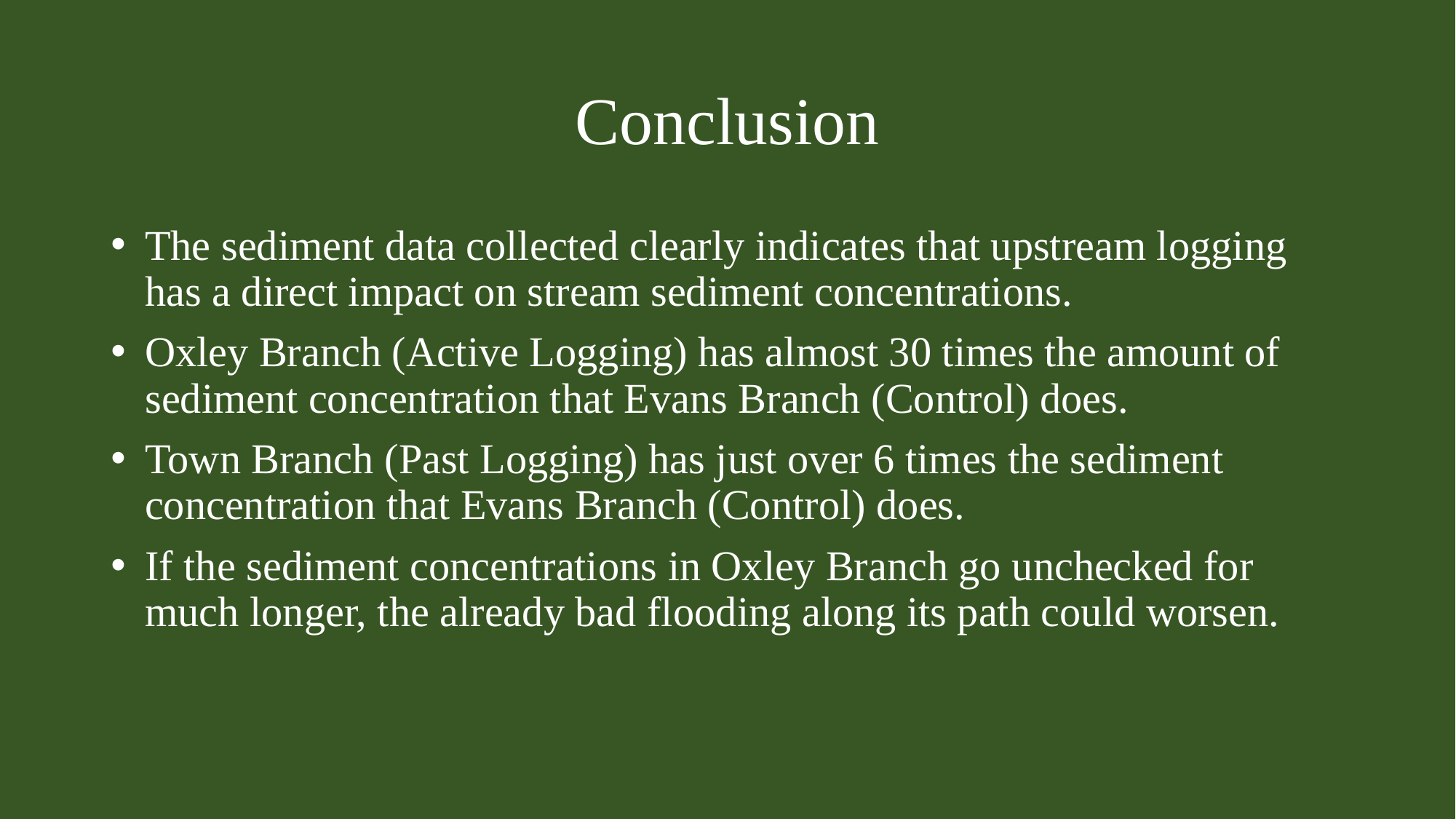

# Conclusion
The sediment data collected clearly indicates that upstream logging has a direct impact on stream sediment concentrations.
Oxley Branch (Active Logging) has almost 30 times the amount of sediment concentration that Evans Branch (Control) does.
Town Branch (Past Logging) has just over 6 times the sediment concentration that Evans Branch (Control) does.
If the sediment concentrations in Oxley Branch go unchecked for much longer, the already bad flooding along its path could worsen.